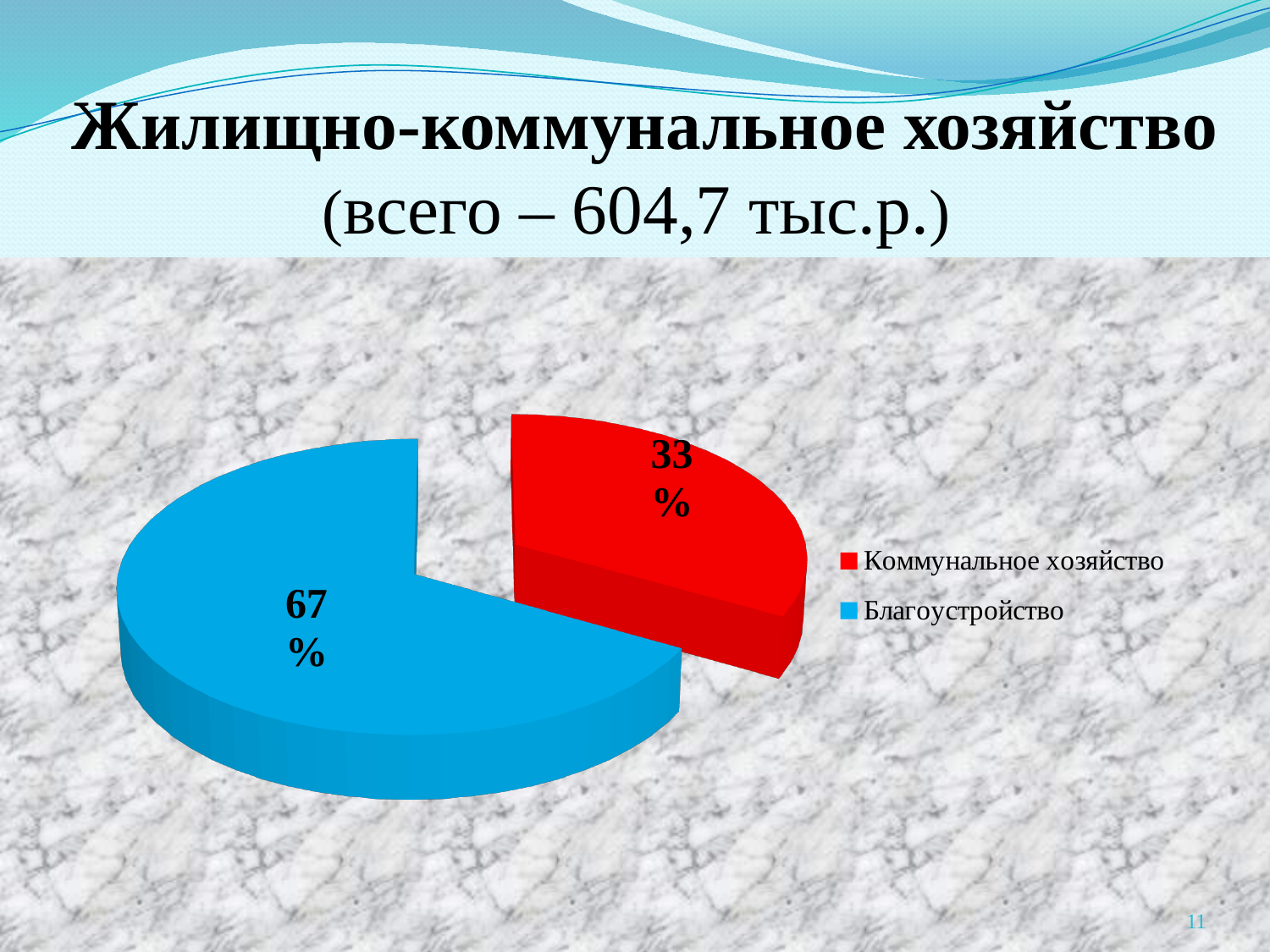

# Жилищно-коммунальное хозяйство (всего – 604,7 тыс.р.)

[unsupported chart]

11